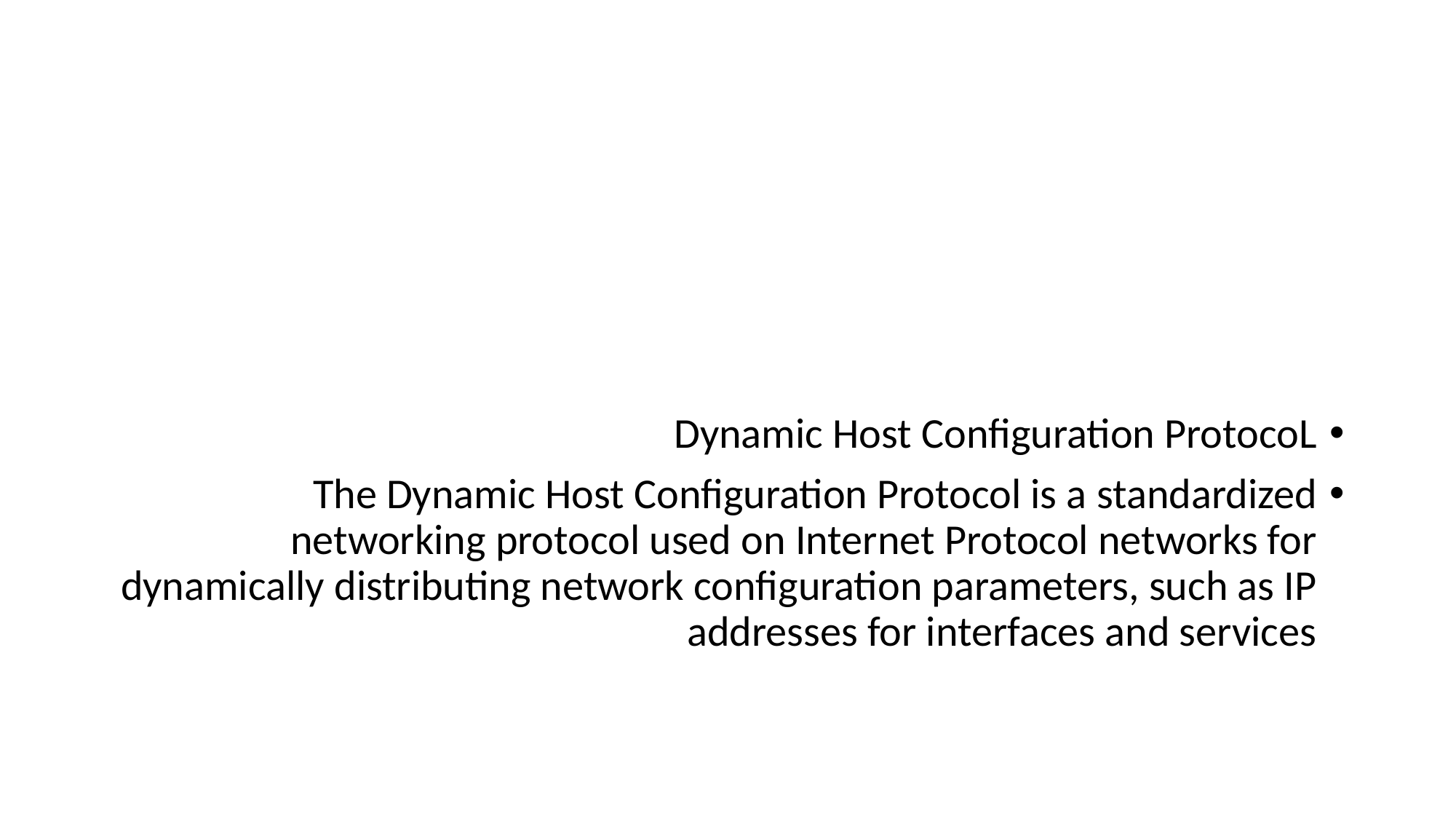

#

Dynamic Host Configuration ProtocoL
The Dynamic Host Configuration Protocol is a standardized networking protocol used on Internet Protocol networks for dynamically distributing network configuration parameters, such as IP addresses for interfaces and services